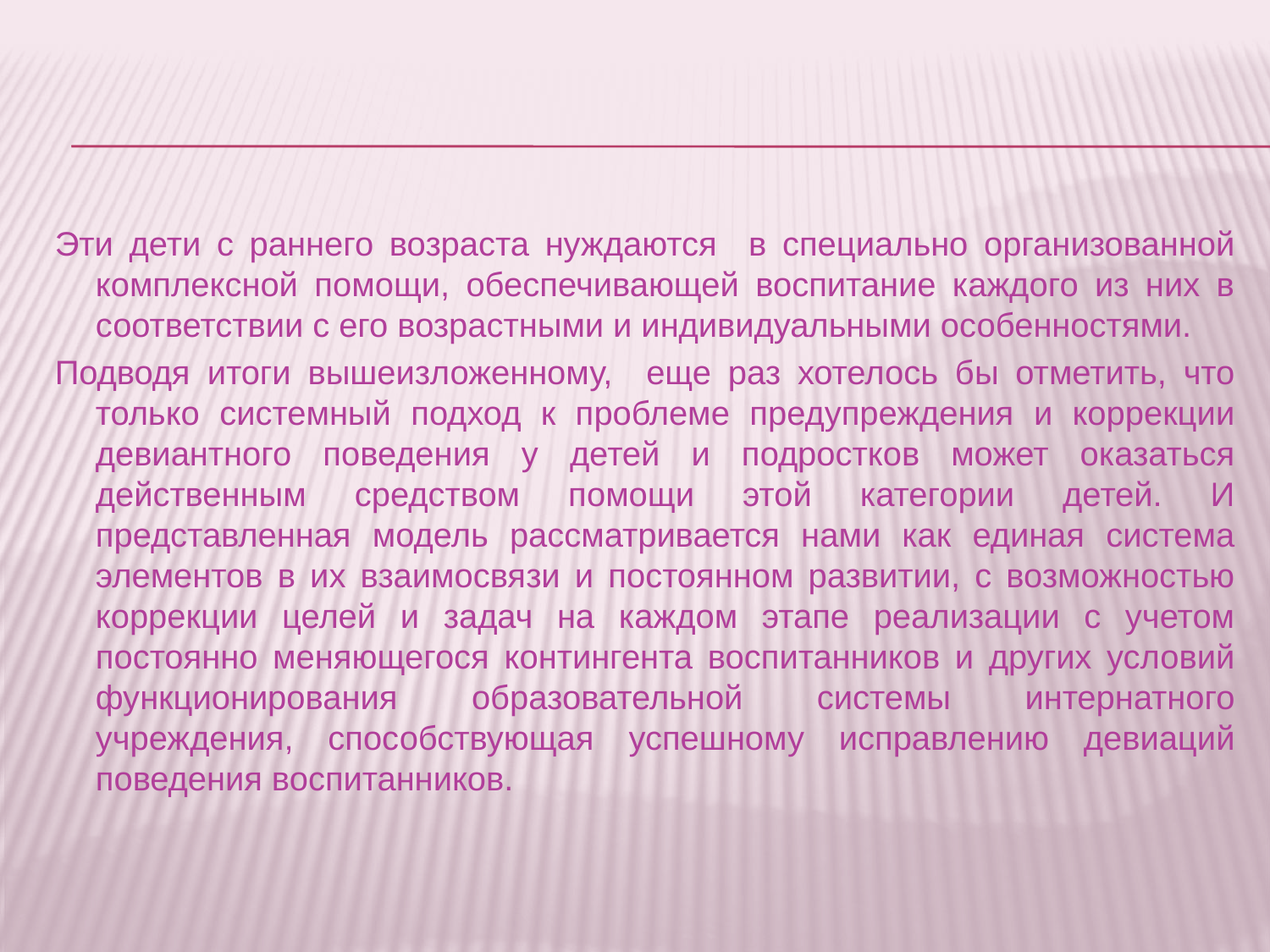

Эти дети с раннего возраста нуждаются  в специально организованной комплексной помощи, обеспечивающей воспитание каждого из них в соответствии с его возрастными и индивидуальными особенностями.
Подводя итоги вышеизложенному,  еще раз хотелось бы отметить, что только системный подход к проблеме предупреждения и коррекции девиантного поведения у детей и подростков может оказаться действенным средством помощи этой категории детей. И представленная модель рассматривается нами как единая система элементов в их взаимосвязи и постоянном развитии, с возможностью коррекции целей и задач на каждом этапе реализации с учетом постоянно меняющегося контингента воспитанников и других условий функционирования образовательной системы интернатного учреждения, способствующая успешному исправлению девиаций поведения воспитанников.